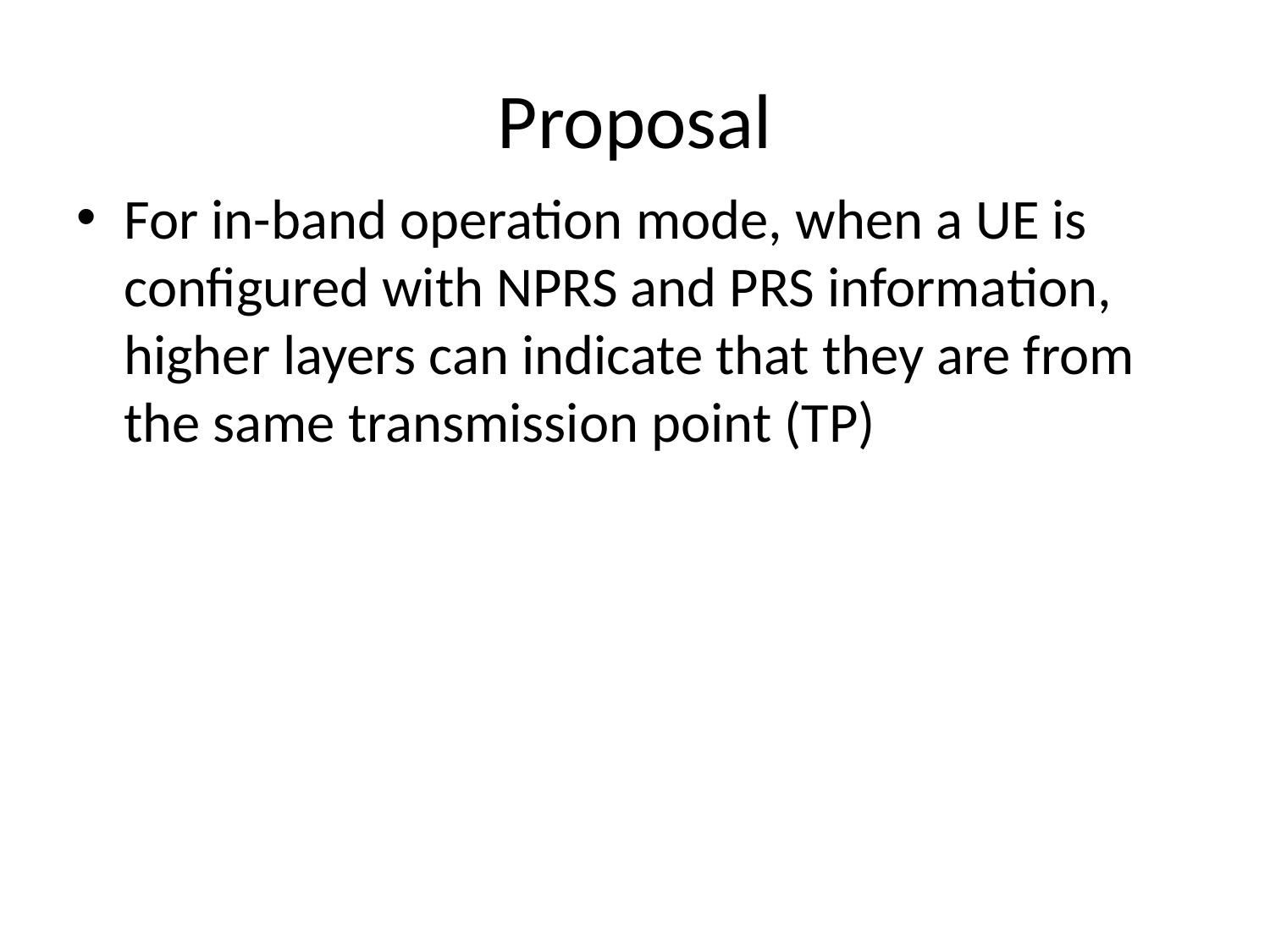

# Proposal
For in-band operation mode, when a UE is configured with NPRS and PRS information, higher layers can indicate that they are from the same transmission point (TP)